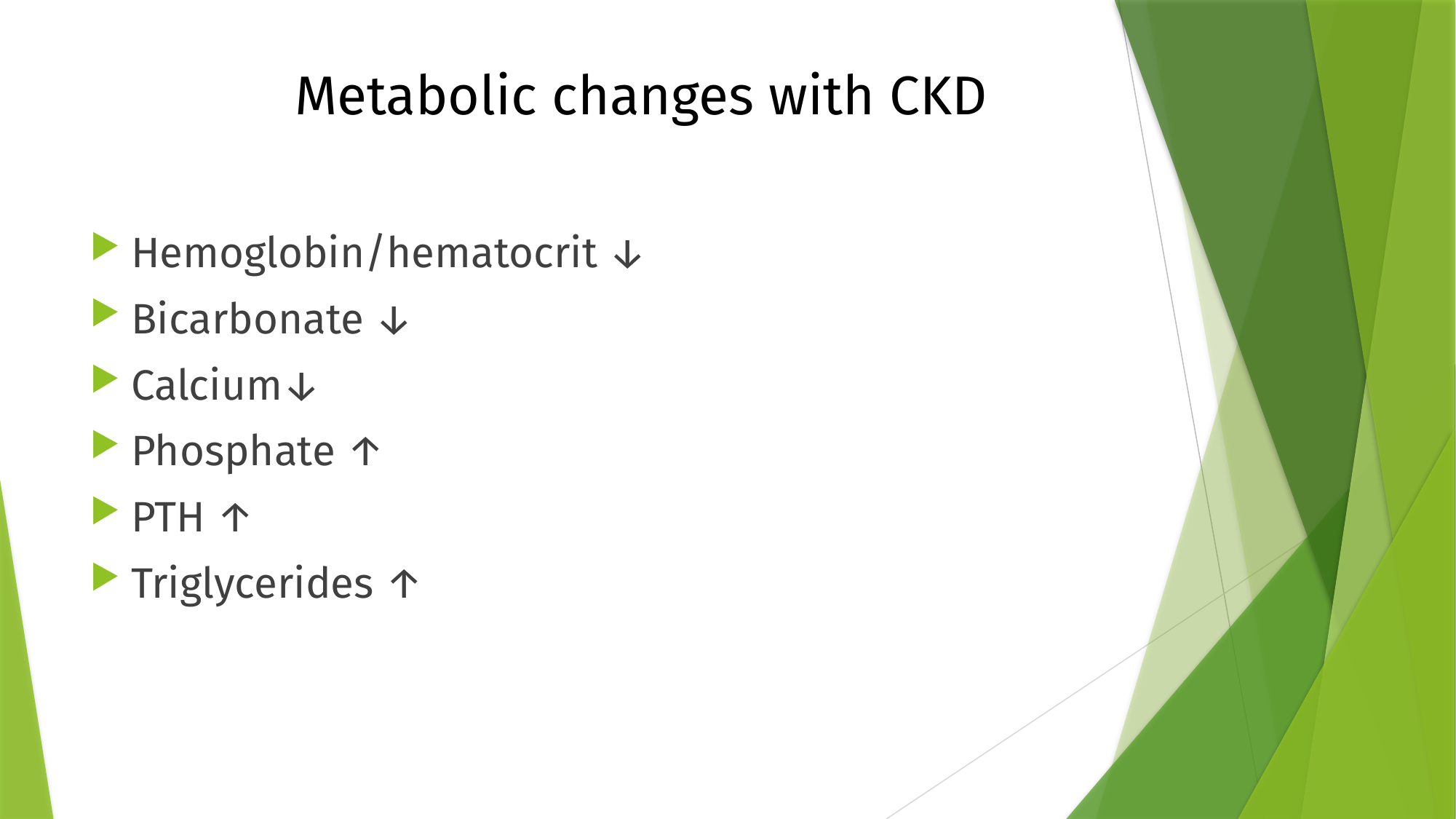

# Metabolic changes with CKD
Hemoglobin/hematocrit ↓
Bicarbonate ↓
Calcium↓
Phosphate ↑
PTH ↑
Triglycerides ↑